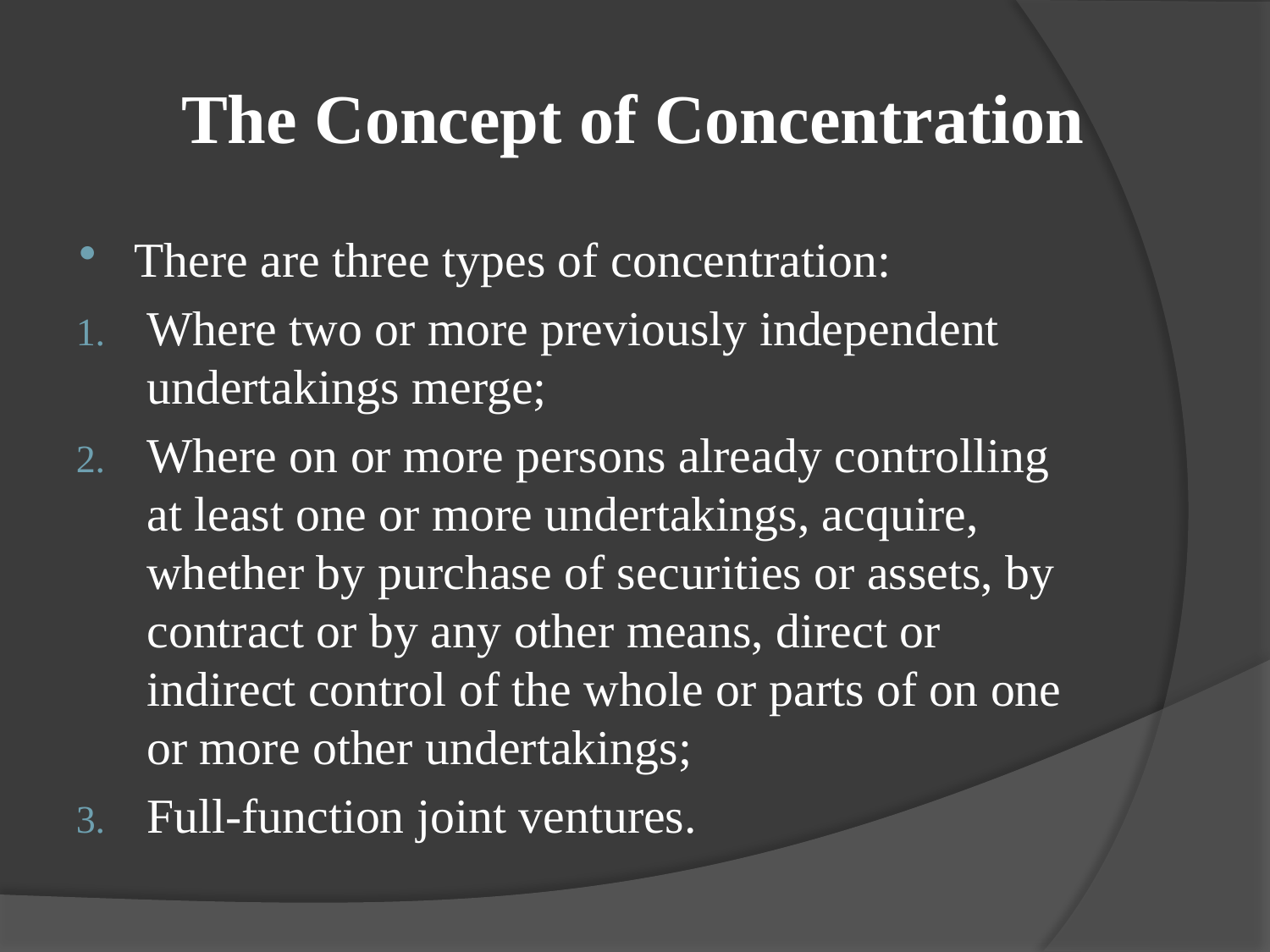

# The Concept of Concentration
There are three types of concentration:
Where two or more previously independent undertakings merge;
Where on or more persons already controlling at least one or more undertakings, acquire, whether by purchase of securities or assets, by contract or by any other means, direct or indirect control of the whole or parts of on one or more other undertakings;
Full-function joint ventures.